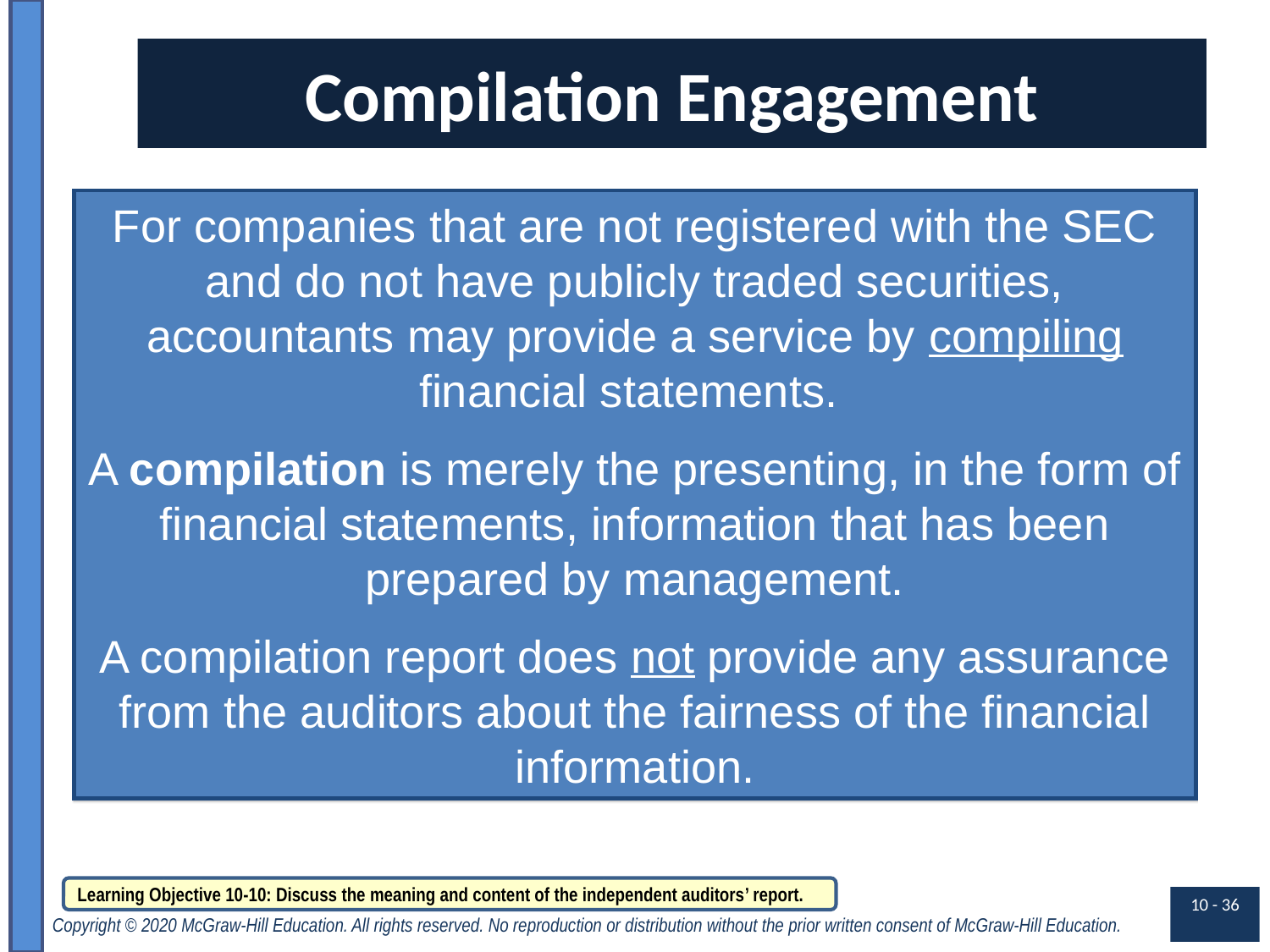

# Compilation Engagement
For companies that are not registered with the SEC and do not have publicly traded securities, accountants may provide a service by compiling financial statements.
A compilation is merely the presenting, in the form of financial statements, information that has been prepared by management.
A compilation report does not provide any assurance from the auditors about the fairness of the financial information.
Learning Objective 10-10: Discuss the meaning and content of the independent auditors’ report.